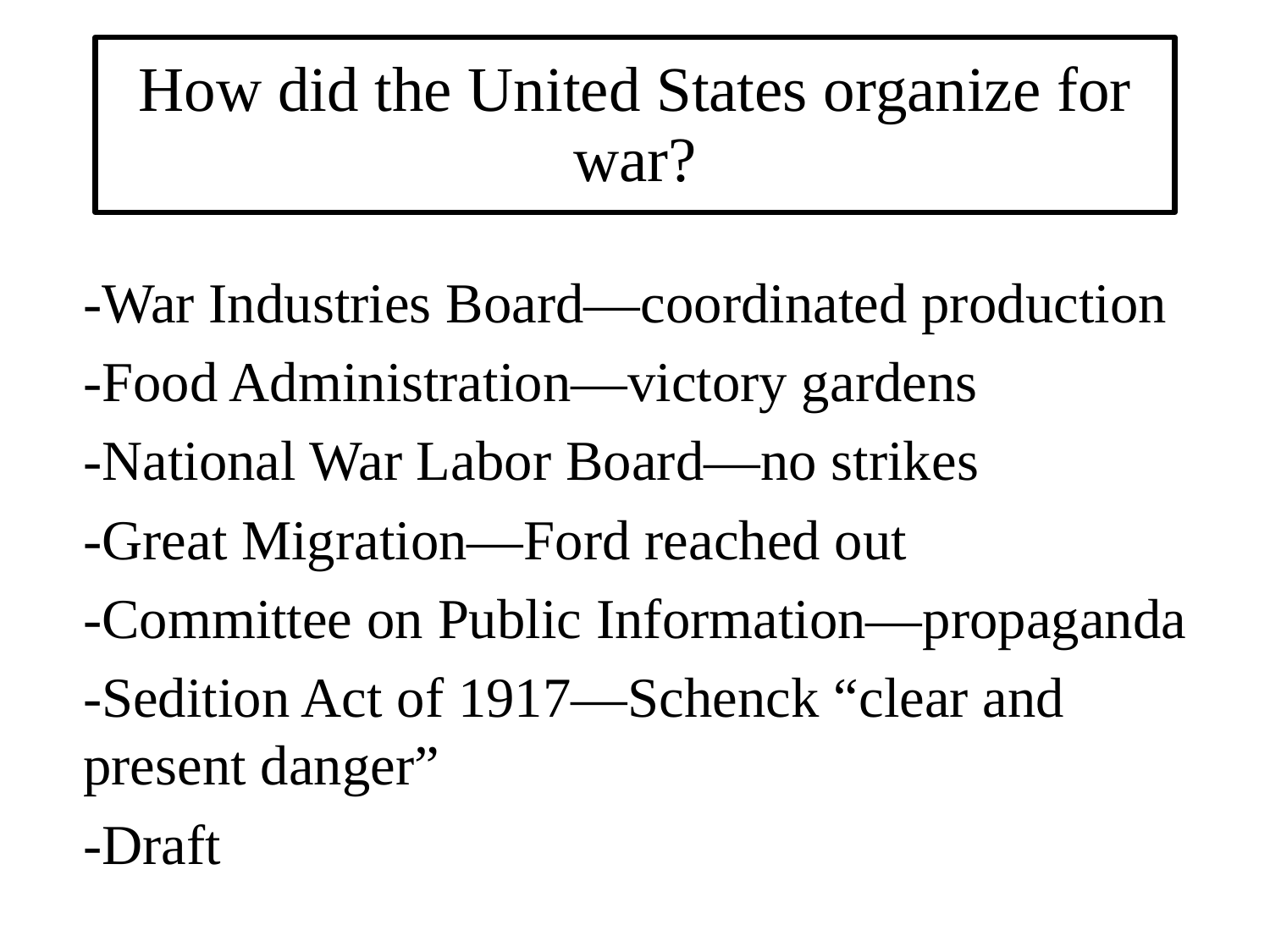

# How did the United States organize for war?
-War Industries Board—coordinated production
-Food Administration—victory gardens
-National War Labor Board—no strikes
-Great Migration—Ford reached out
-Committee on Public Information—propaganda
-Sedition Act of 1917—Schenck “clear and present danger”
-Draft